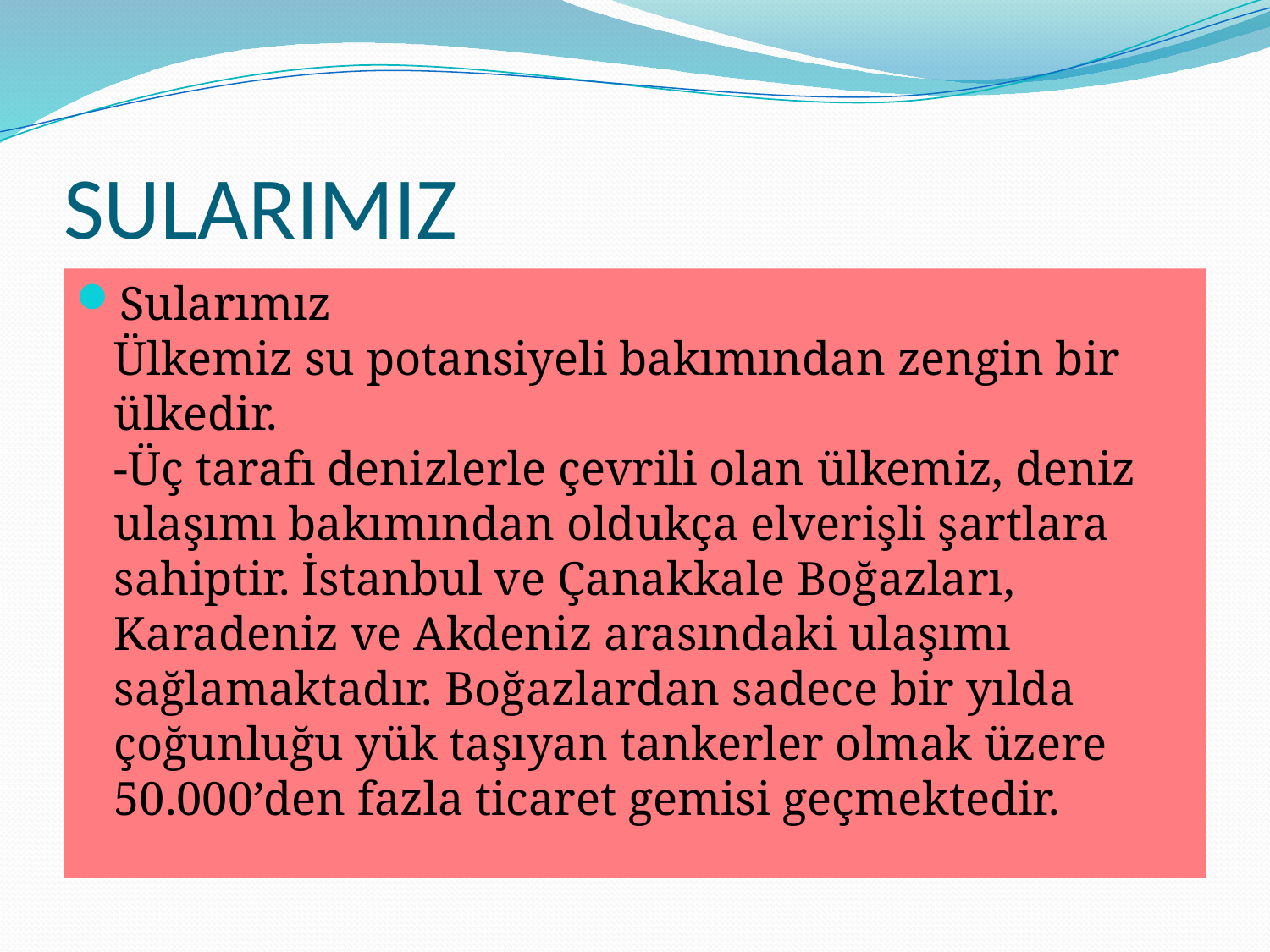

# SULARIMIZ
Sularımız
Ülkemiz su potansiyeli bakımından zengin bir ülkedir.
-Üç tarafı denizlerle çevrili olan ülkemiz, deniz ulaşımı bakımından oldukça elverişli şartlara sahiptir. İstanbul ve Çanakkale Boğazları, Karadeniz ve Akdeniz arasındaki ulaşımı sağlamaktadır. Boğazlardan sadece bir yılda çoğunluğu yük taşıyan tankerler olmak üzere 50.000’den fazla ticaret gemisi geçmektedir.